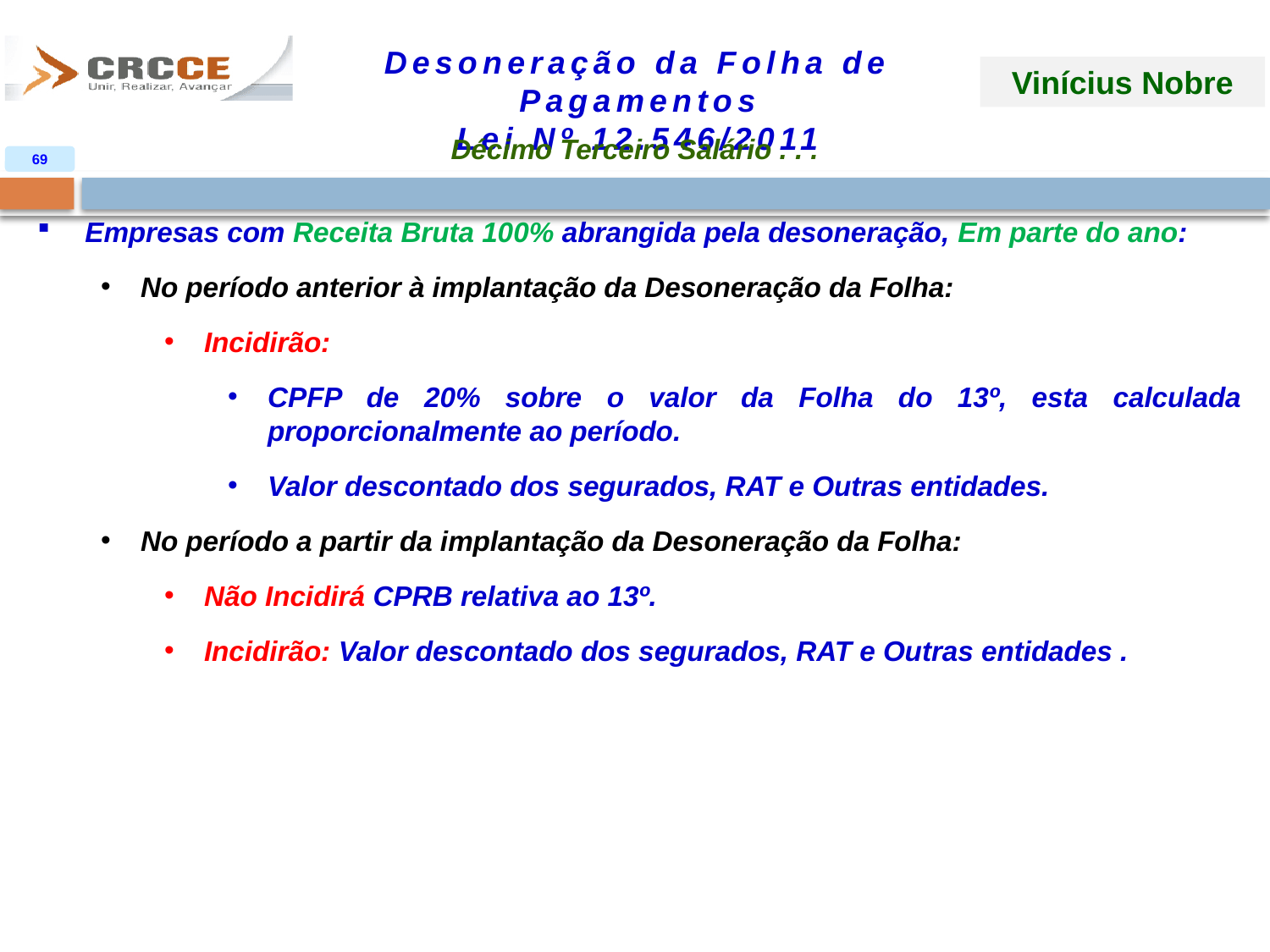

Décimo Terceiro Salário . . .
69
Empresas com Receita Bruta 100% abrangida pela desoneração, Em parte do ano:
No período anterior à implantação da Desoneração da Folha:
Incidirão:
CPFP de 20% sobre o valor da Folha do 13º, esta calculada proporcionalmente ao período.
Valor descontado dos segurados, RAT e Outras entidades.
No período a partir da implantação da Desoneração da Folha:
Não Incidirá CPRB relativa ao 13º.
Incidirão: Valor descontado dos segurados, RAT e Outras entidades .